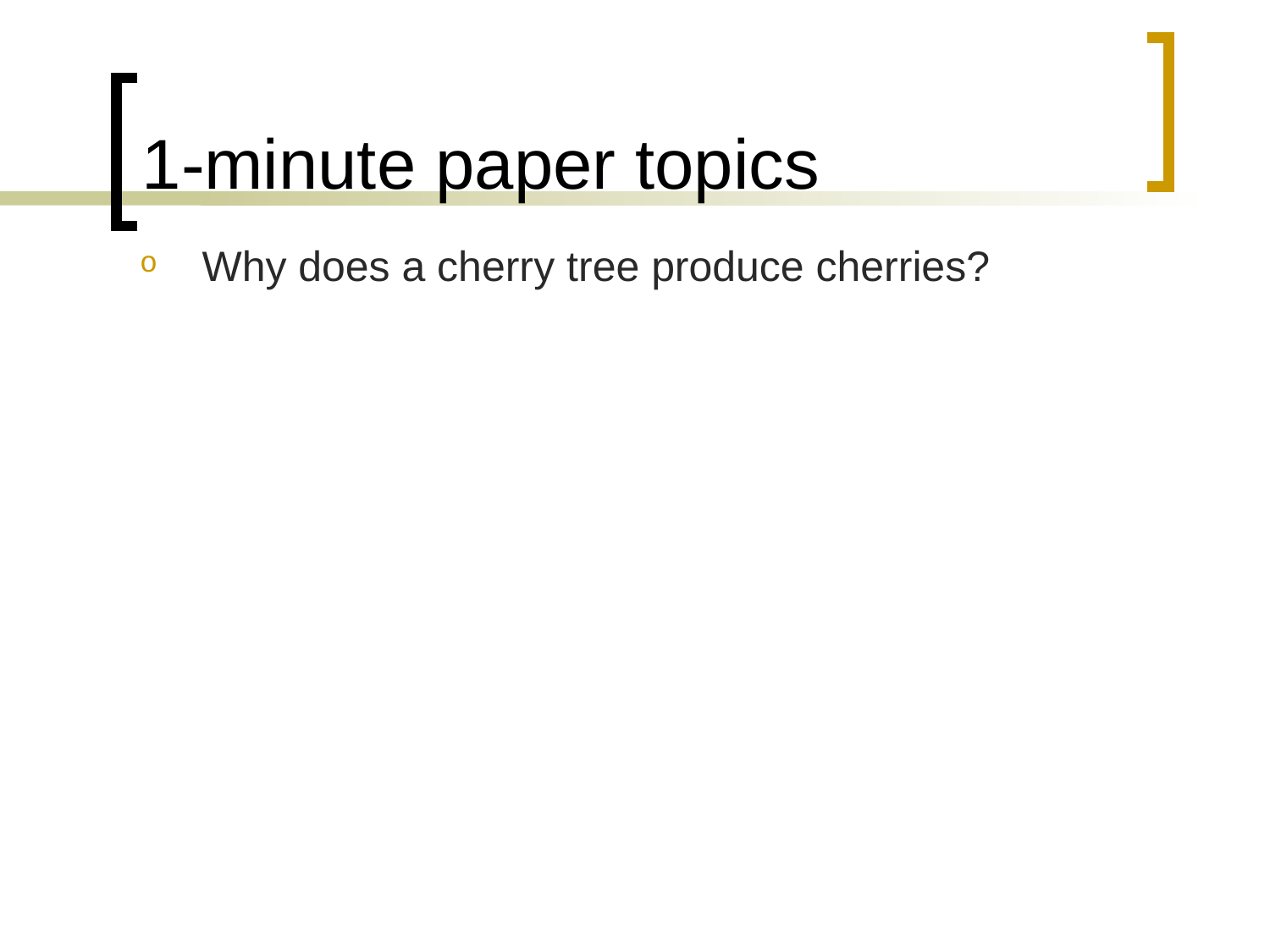

# 1-minute paper topics
Why does a cherry tree produce cherries?